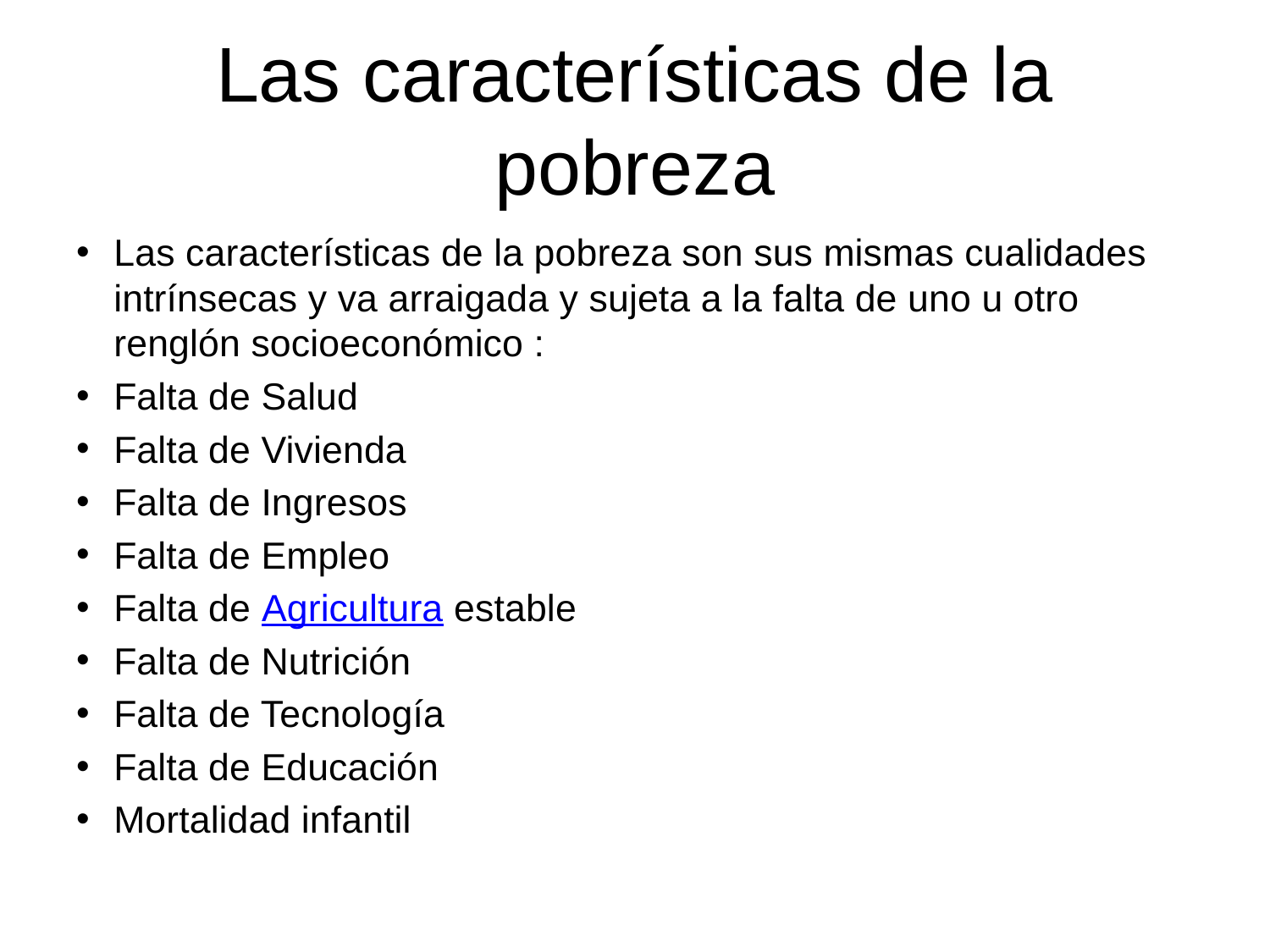

# Las características de la pobreza
Las características de la pobreza son sus mismas cualidades intrínsecas y va arraigada y sujeta a la falta de uno u otro renglón socioeconómico :
Falta de Salud
Falta de Vivienda
Falta de Ingresos
Falta de Empleo
Falta de Agricultura estable
Falta de Nutrición
Falta de Tecnología
Falta de Educación
Mortalidad infantil